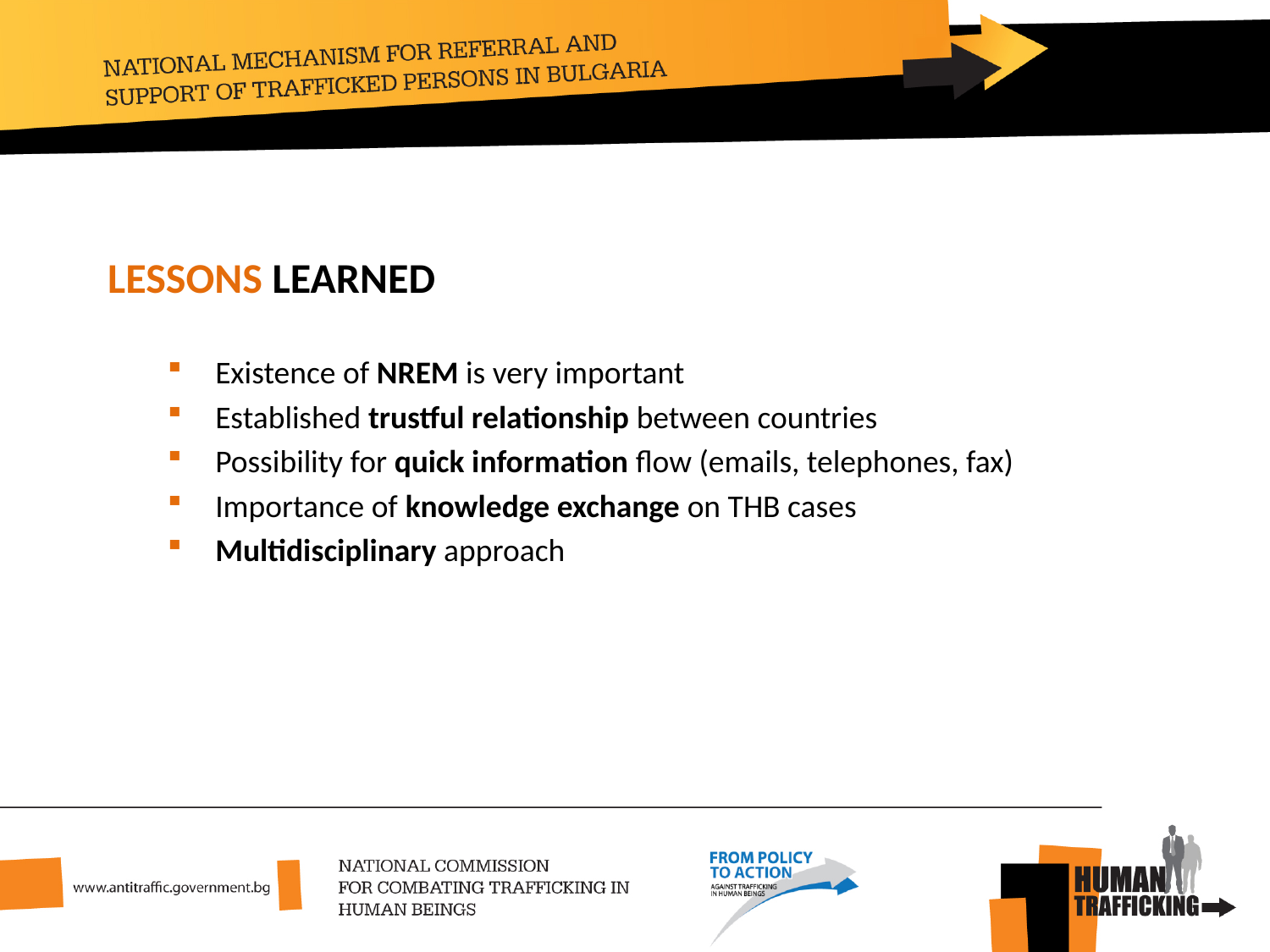

# LESSONS LEARNED
Existence of NREM is very important
Established trustful relationship between countries
Possibility for quick information flow (emails, telephones, fax)
Importance of knowledge exchange on THB cases
Multidisciplinary approach